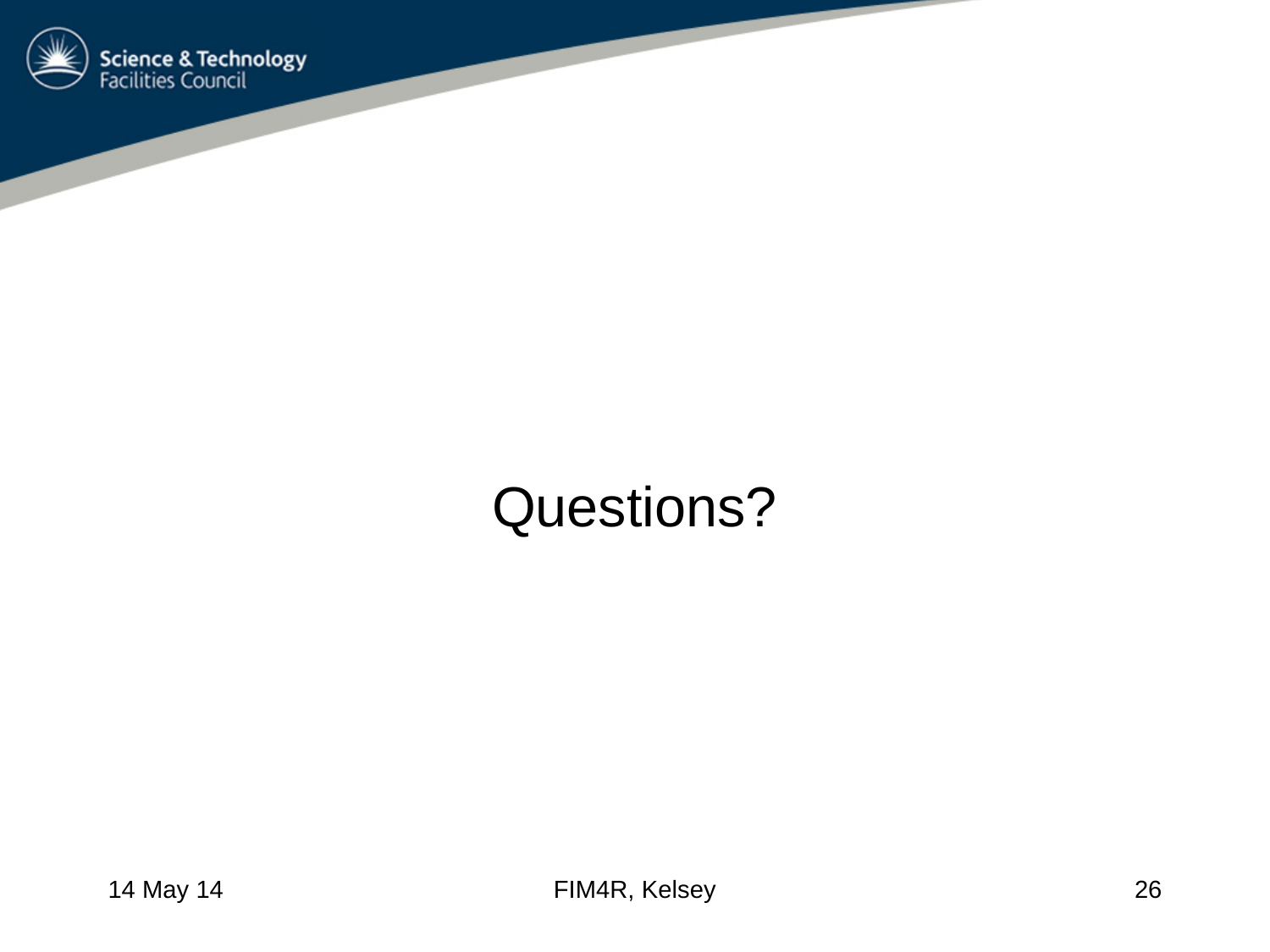

#

Questions?
14 May 14
FIM4R, Kelsey
26